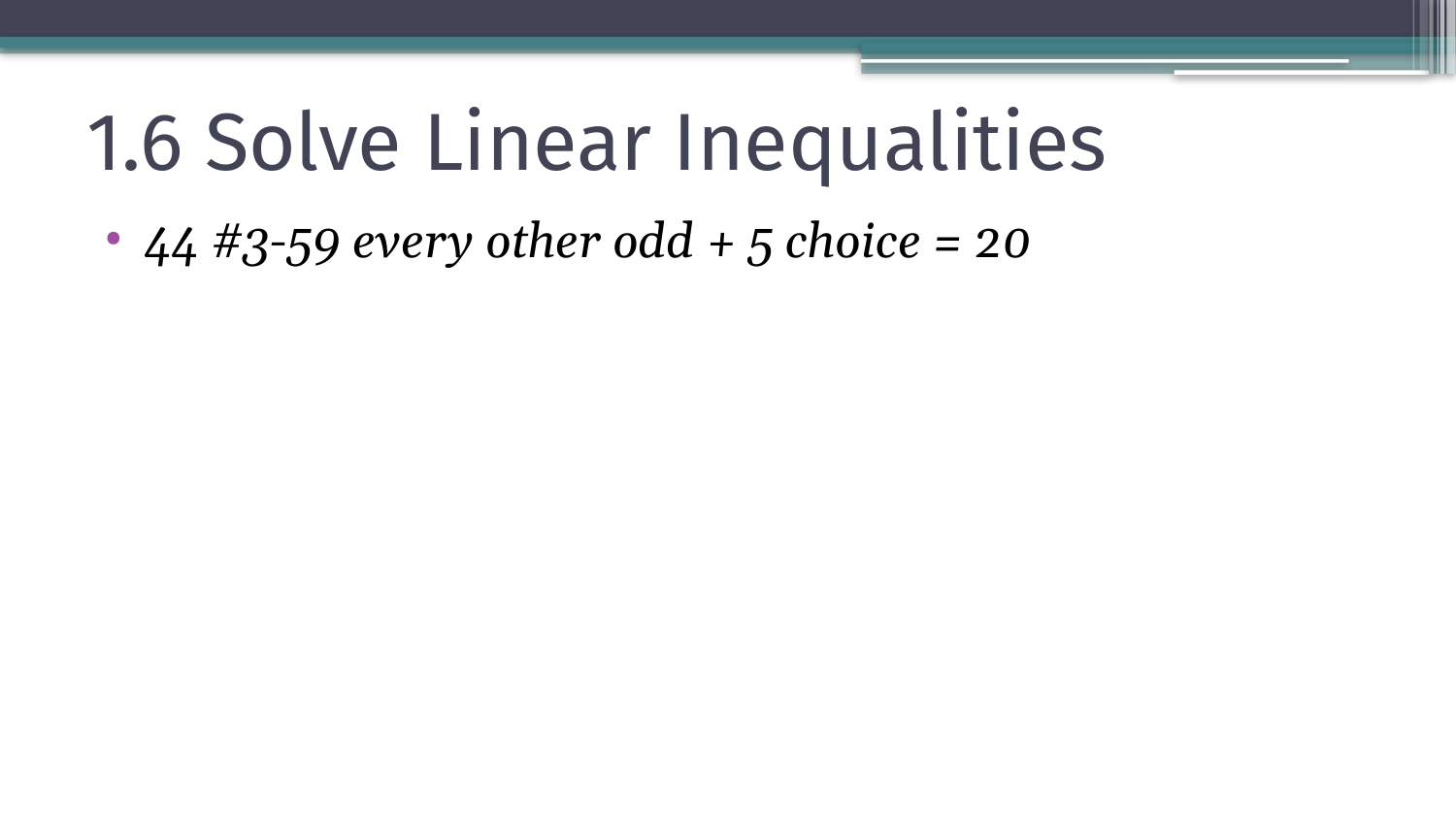

# 1.6 Solve Linear Inequalities
44 #3-59 every other odd + 5 choice = 20